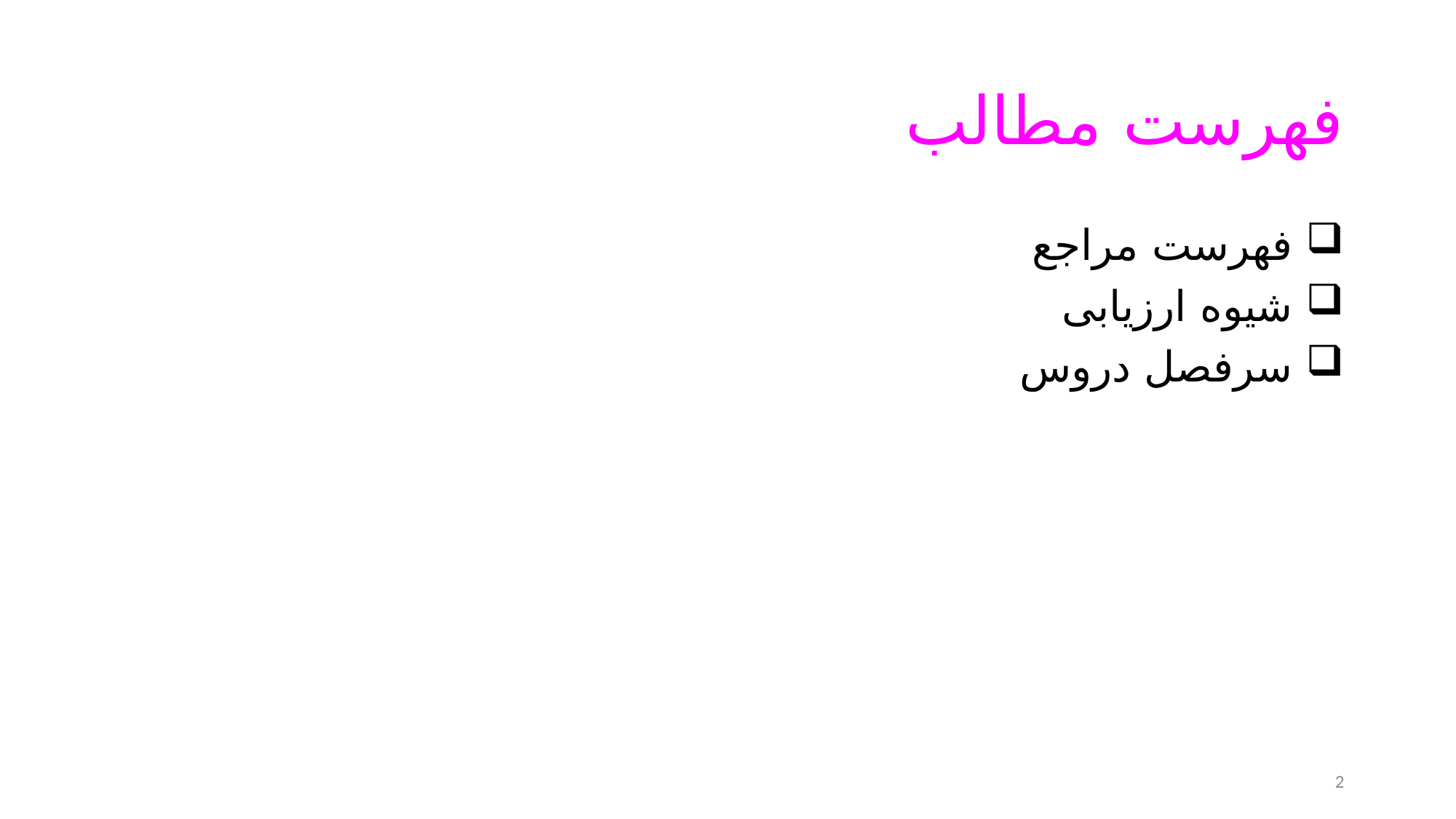

# فهرست مطالب
 فهرست مراجع
 شیوه ارزیابی
 سرفصل دروس
2